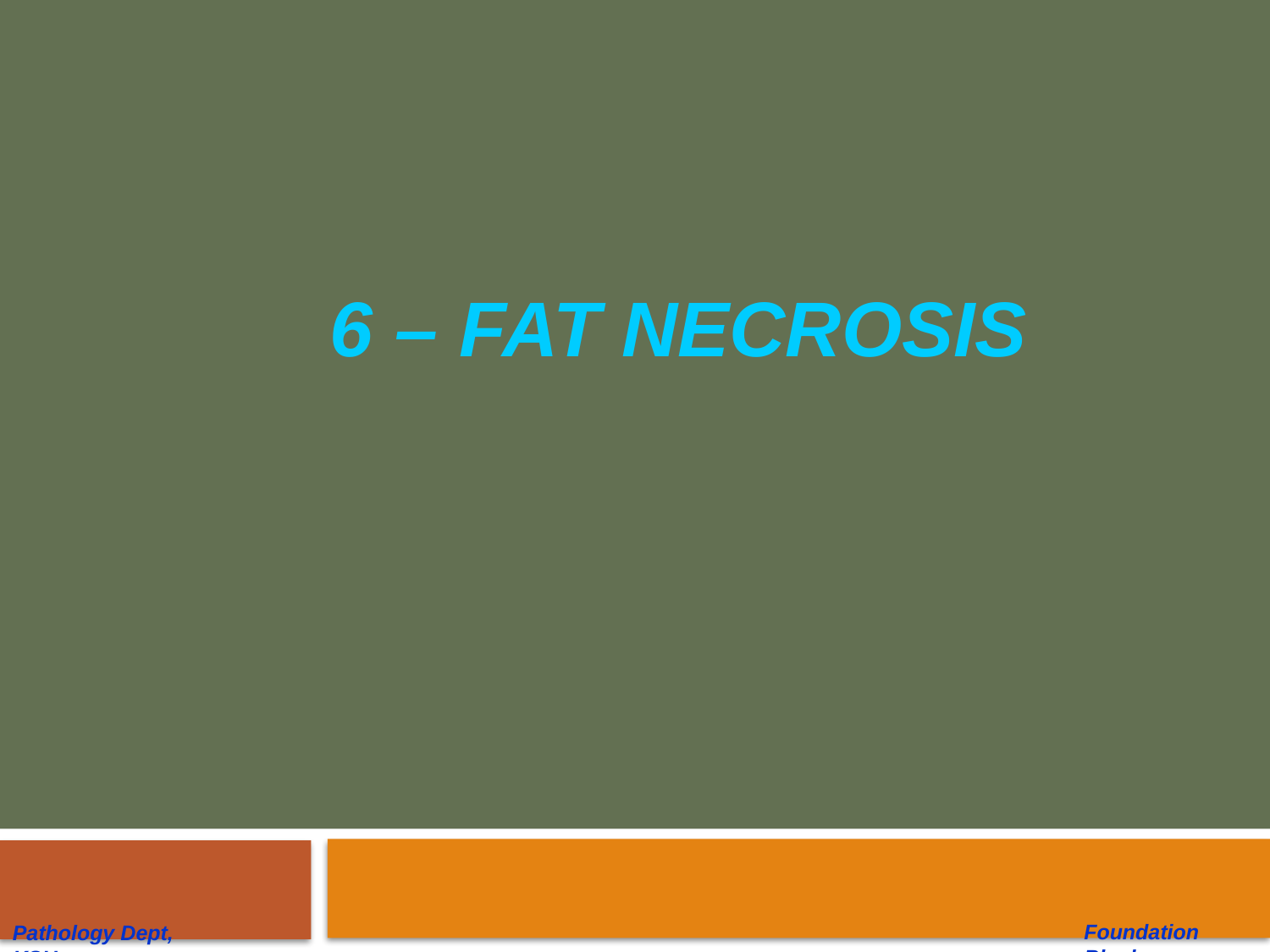

# 6 – Fat Necrosis
Foundation Block
Pathology Dept, KSU